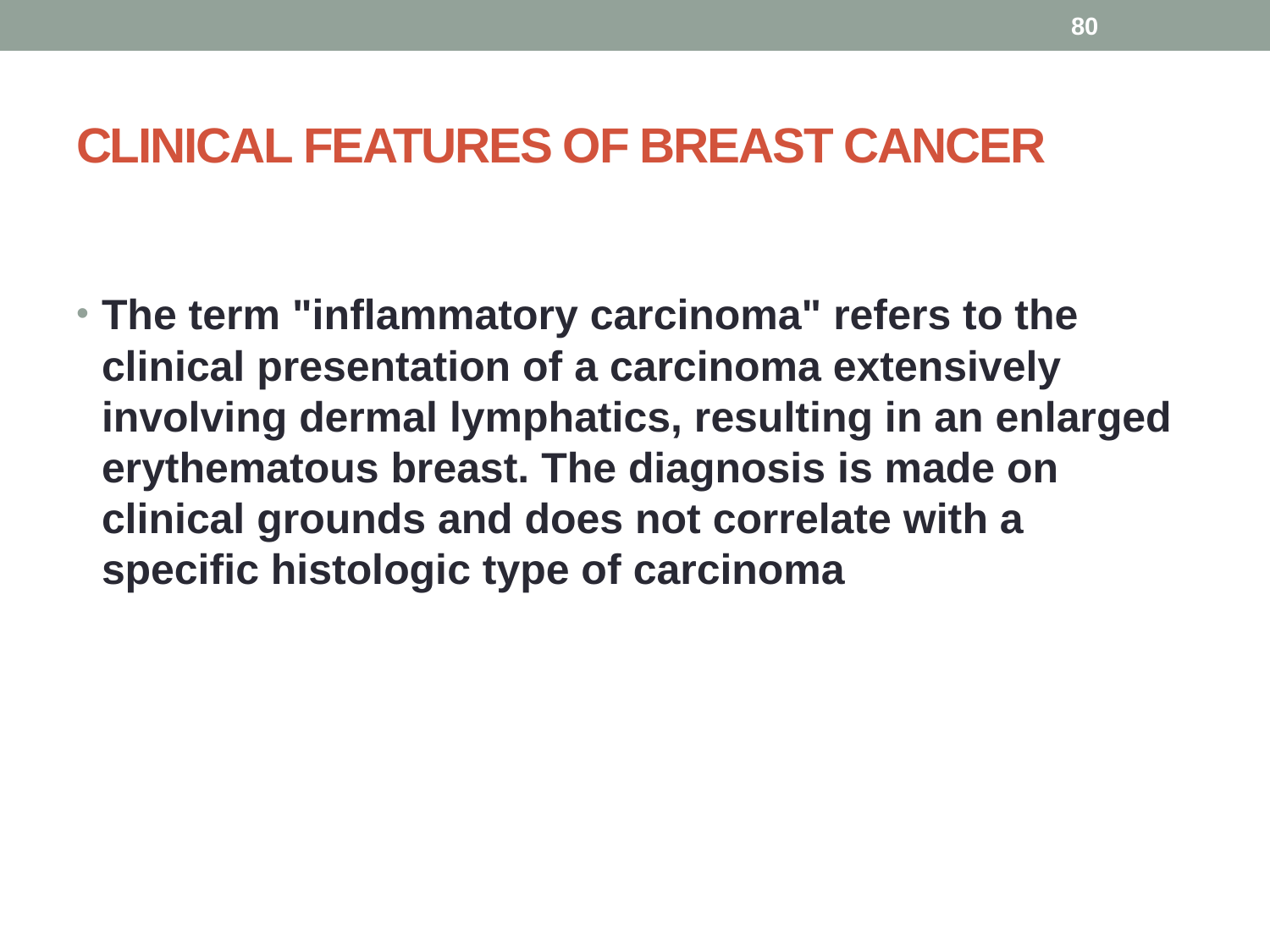

80
# CLINICAL FEATURES OF BREAST CANCER

The term "inflammatory carcinoma" refers to the clinical presentation of a carcinoma extensively involving dermal lymphatics, resulting in an enlarged erythematous breast. The diagnosis is made on clinical grounds and does not correlate with a specific histologic type of carcinoma